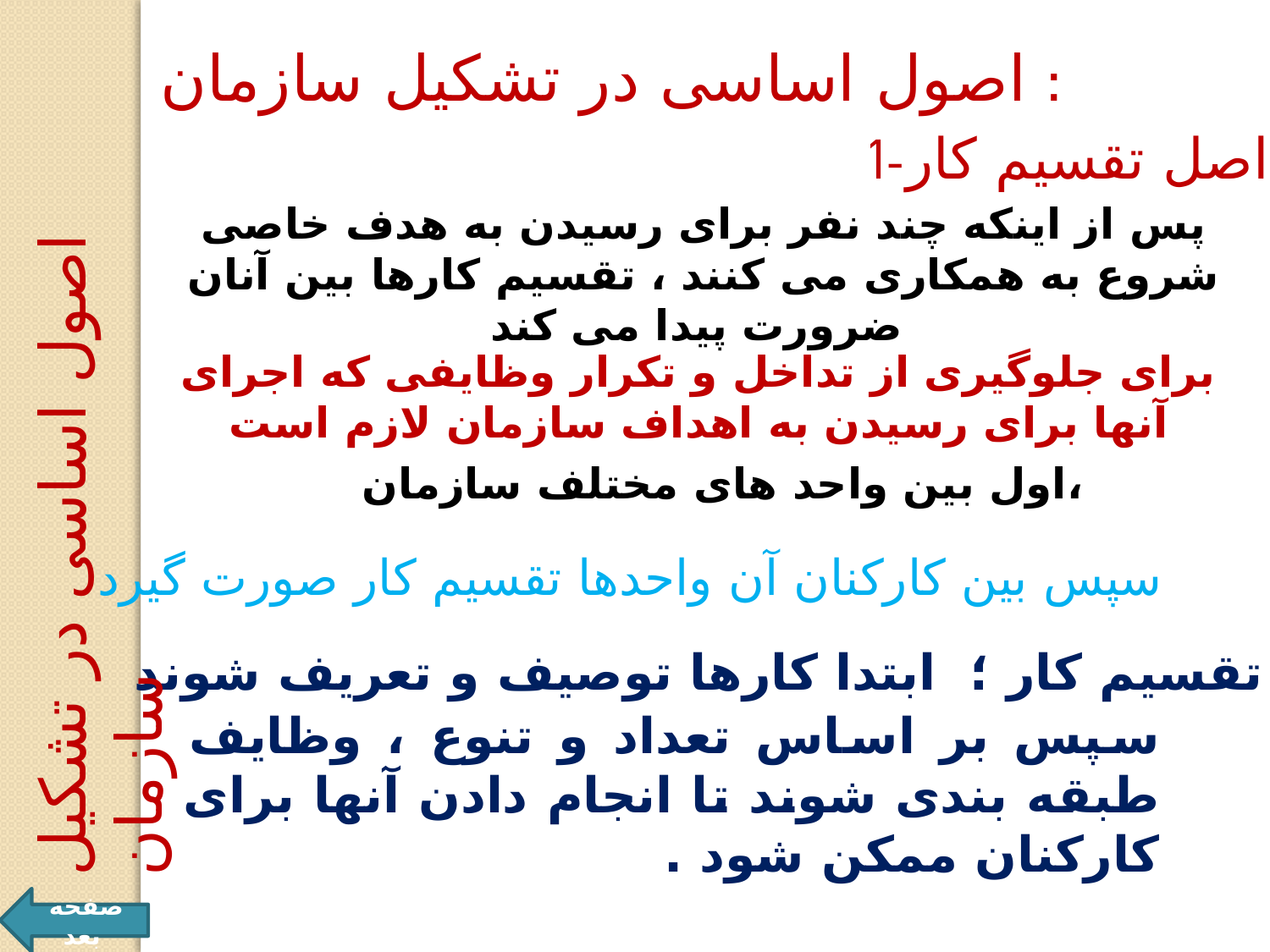

اصول اساسی در تشکیل سازمان :
1-اصل تقسیم کار
پس از اینکه چند نفر برای رسیدن به هدف خاصی شروع به همکاری می کنند ، تقسیم کارها بین آنان ضرورت پیدا می کند
برای جلوگیری از تداخل و تکرار وظایفی که اجرای آنها برای رسیدن به اهداف سازمان لازم است
اصول اساسی در تشکیل سازمان
اول بین واحد های مختلف سازمان،
سپس بین کارکنان آن واحدها تقسیم کار صورت گیرد
در تقسیم کار ؛  ابتدا کارها توصیف و تعریف شوند
سپس بر اساس تعداد و تنوع ، وظایف طبقه بندی شوند تا انجام دادن آنها برای کارکنان ممکن شود .
صفحه  بعد